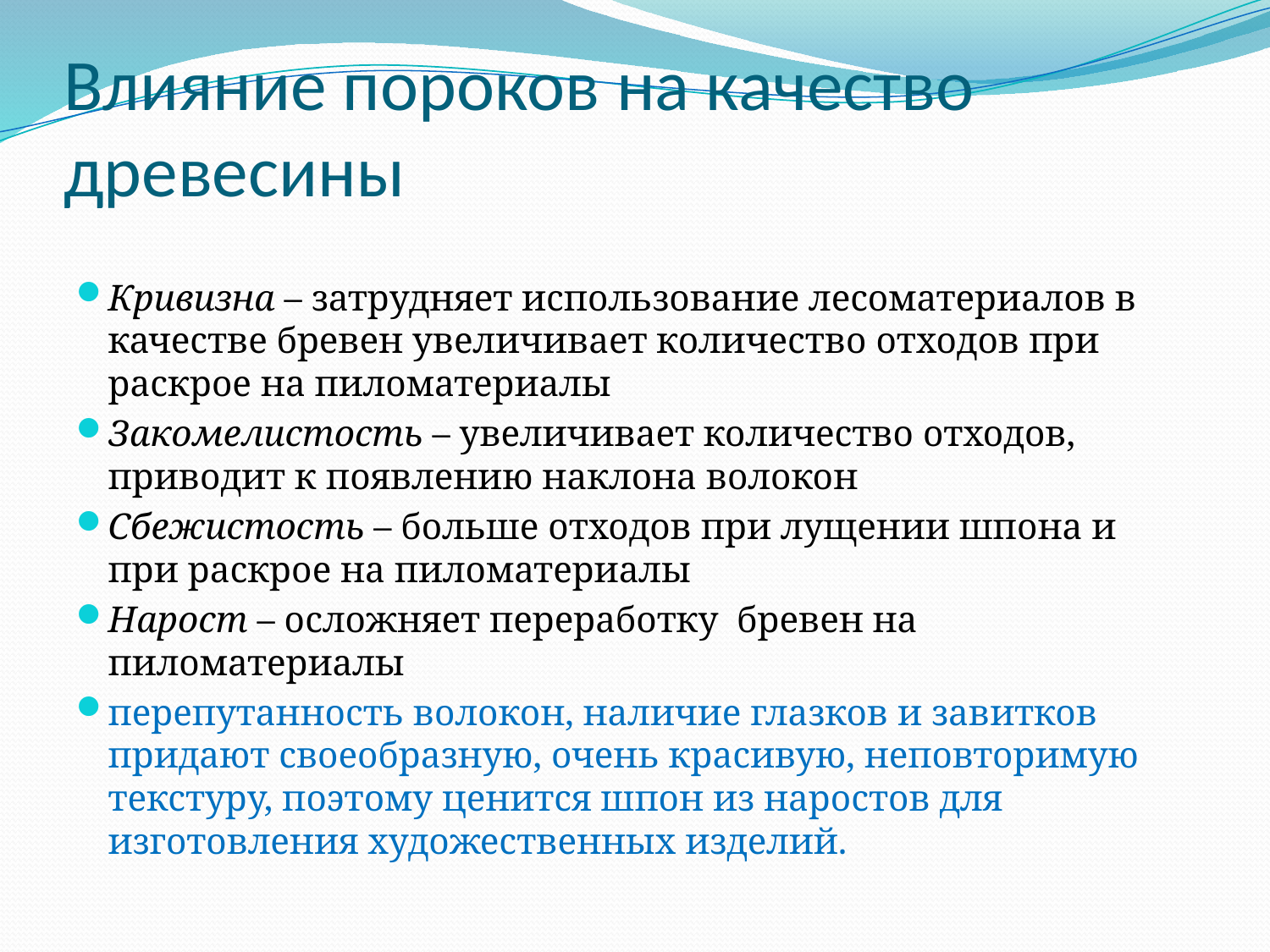

# Влияние пороков на качество древесины
Кривизна – затрудняет использование лесоматериалов в качестве бревен увеличивает количество отходов при раскрое на пиломатериалы
Закомелистость – увеличивает количество отходов, приводит к появлению наклона волокон
Сбежистость – больше отходов при лущении шпона и при раскрое на пиломатериалы
Нарост – осложняет переработку  бревен на пиломатериалы
перепутанность волокон, наличие глазков и завитков придают своеобразную, очень красивую, неповторимую текстуру, поэтому ценится шпон из наростов для изготовления художественных изделий.